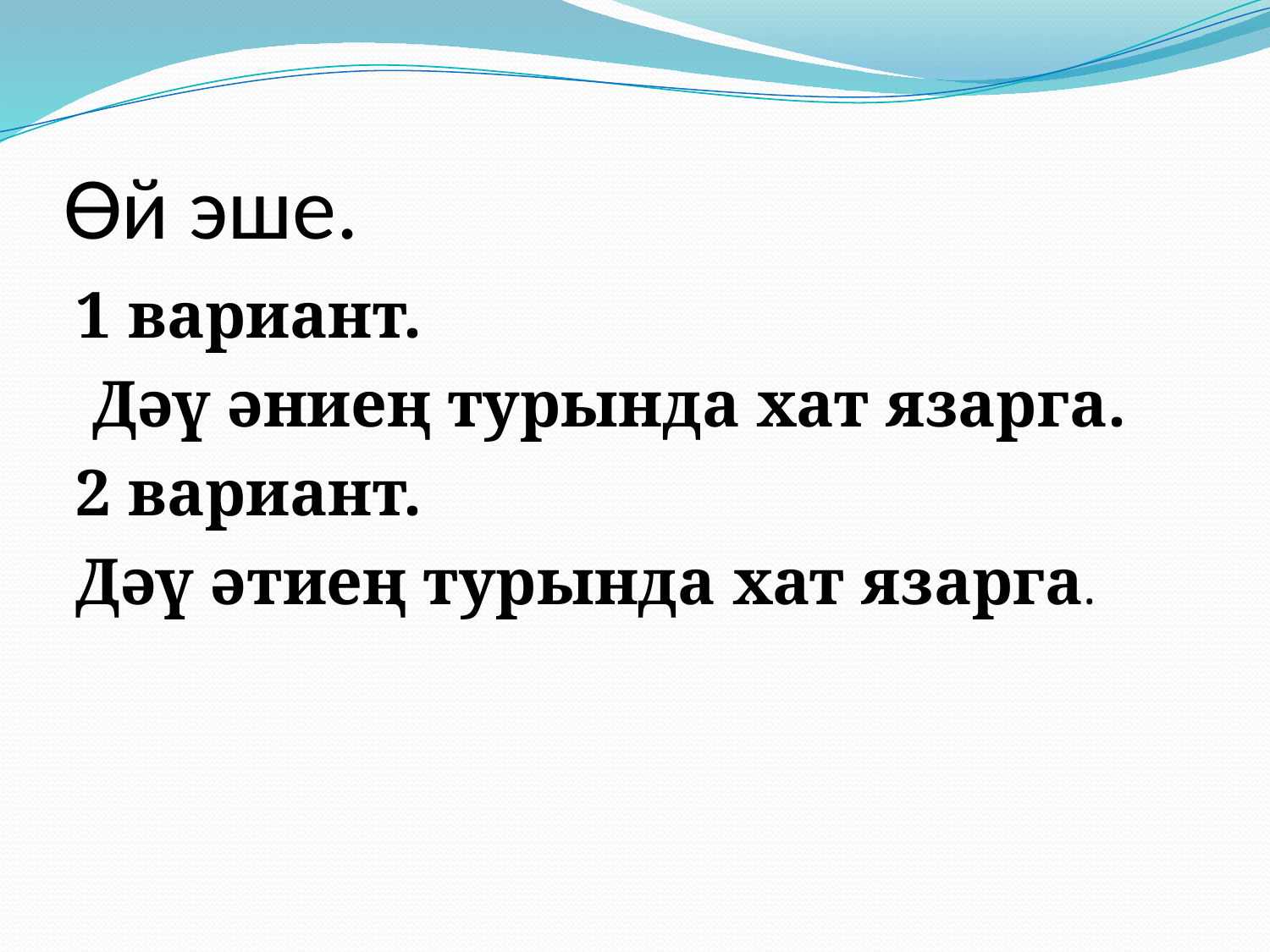

# Өй эше.
1 вариант.
 Дәү әниең турында хат язарга.
2 вариант.
Дәү әтиең турында хат язарга.